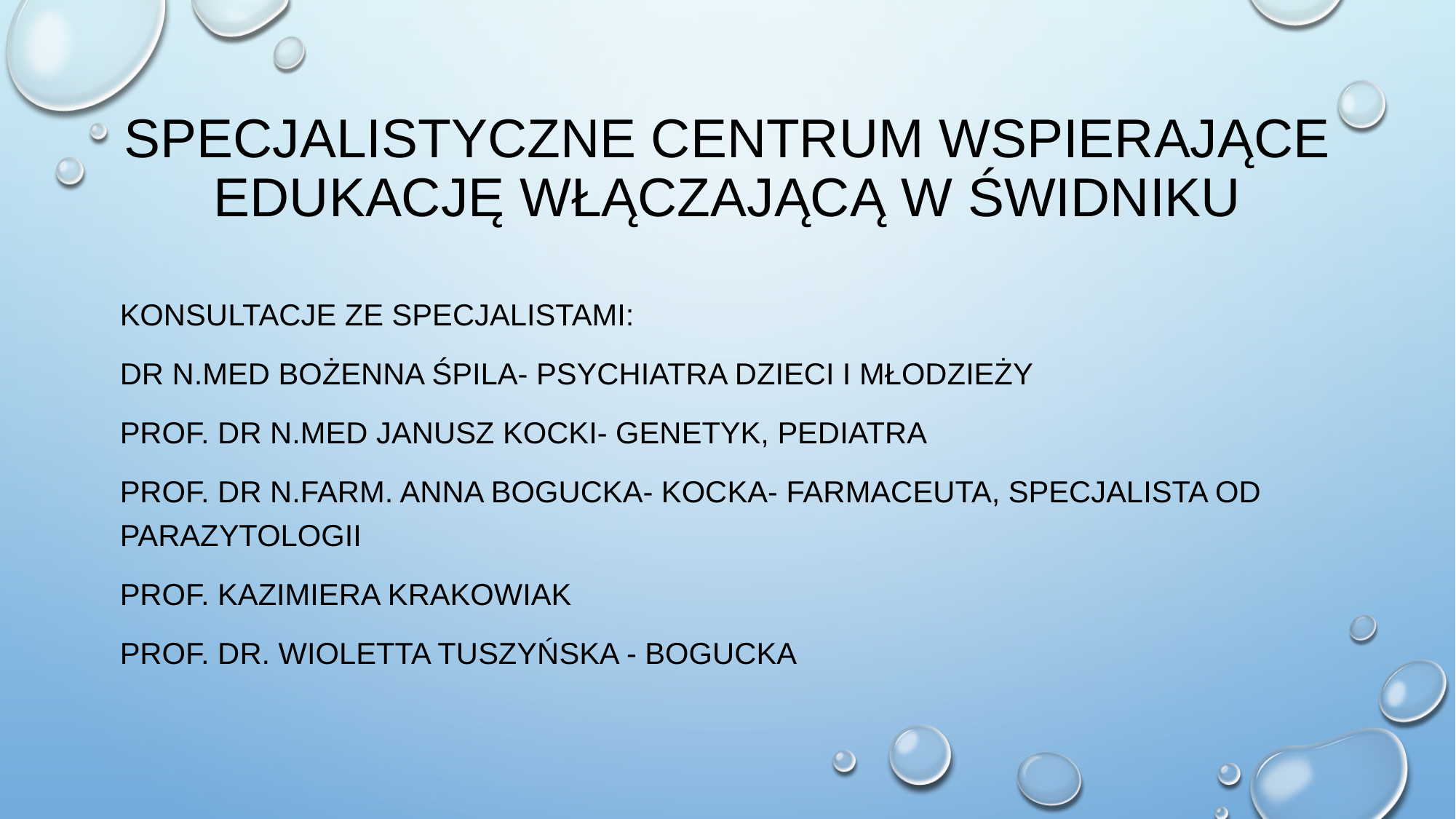

# SPECJALISTYCZNE CENTRUM WSPIERAJĄCE EDUKACJĘ WŁĄCZAJĄCĄ W ŚWIDNIKU
KONSULTACJE ZE SPECJALISTAMI:
DR N.MED BOŻENNA ŚPILA- PSYCHIATRA DZIECI I MŁODZIEŻY
PROF. DR N.MED JANUSZ KOCKI- GENETYK, PEDIATRA
PROF. DR N.FARM. ANNA BOGUCKA- KOCKA- FARMACEUTA, SPECJALISTA OD PARAZYTOLOGII
PROF. KAZIMIERA KRAKOWIAK
PROF. DR. WIOLETTA TUSZYŃSKA - BOGUCKA